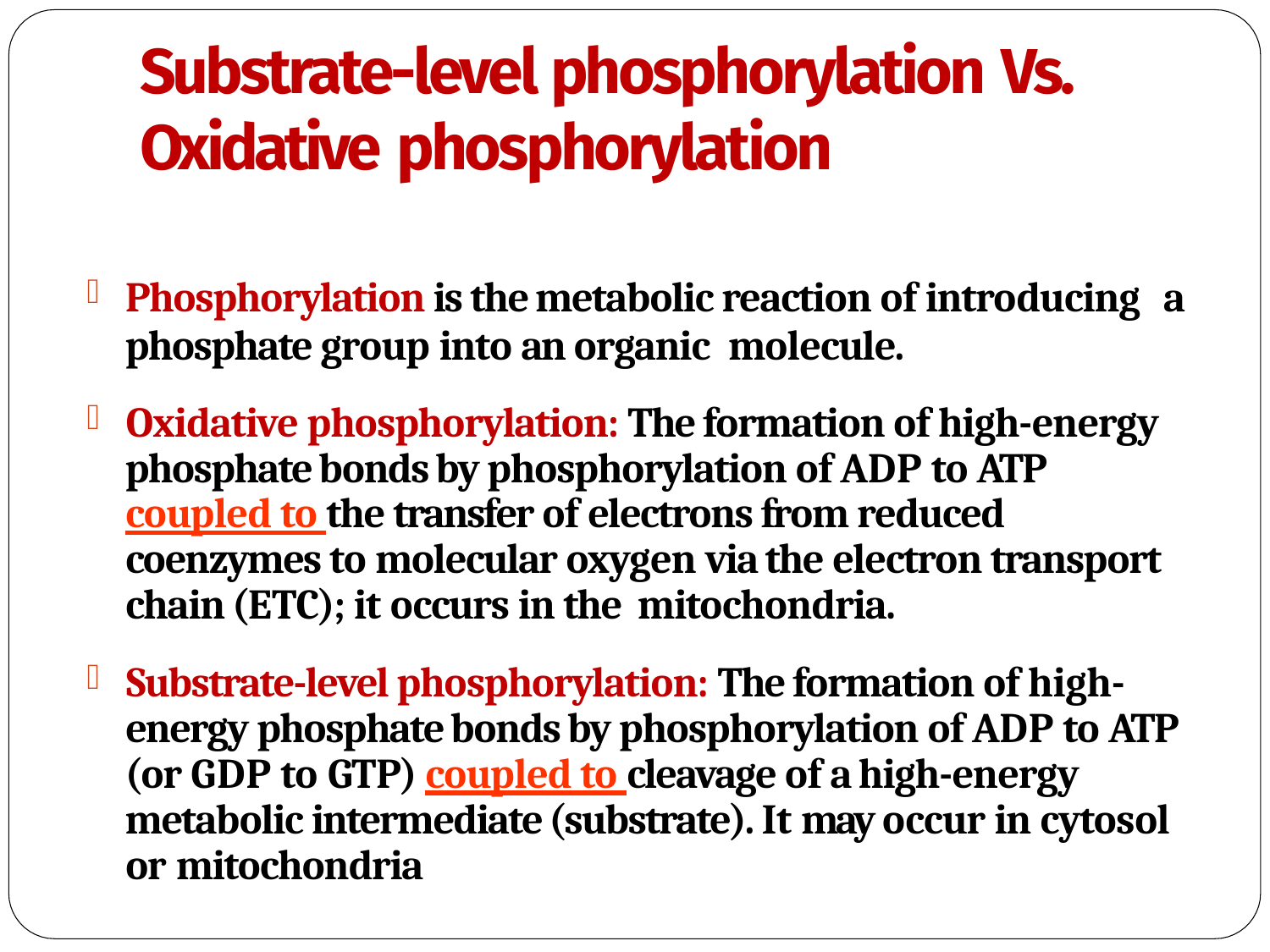

# Substrate-level phosphorylation Vs.  Oxidative phosphorylation
Phosphorylation is the metabolic reaction of introducing  a
phosphate group into an organic  molecule.
Oxidative phosphorylation: The formation of high-energy  phosphate bonds by phosphorylation of ADP to ATP  coupled to the transfer of electrons from reduced  coenzymes to molecular oxygen via the electron transport  chain (ETC); it occurs in the mitochondria.
Substrate-level phosphorylation: The formation of high-  energy phosphate bonds by phosphorylation of ADP to ATP  (or GDP to GTP) coupled to cleavage of a high-energy  metabolic intermediate (substrate). It may occur in cytosol  or mitochondria